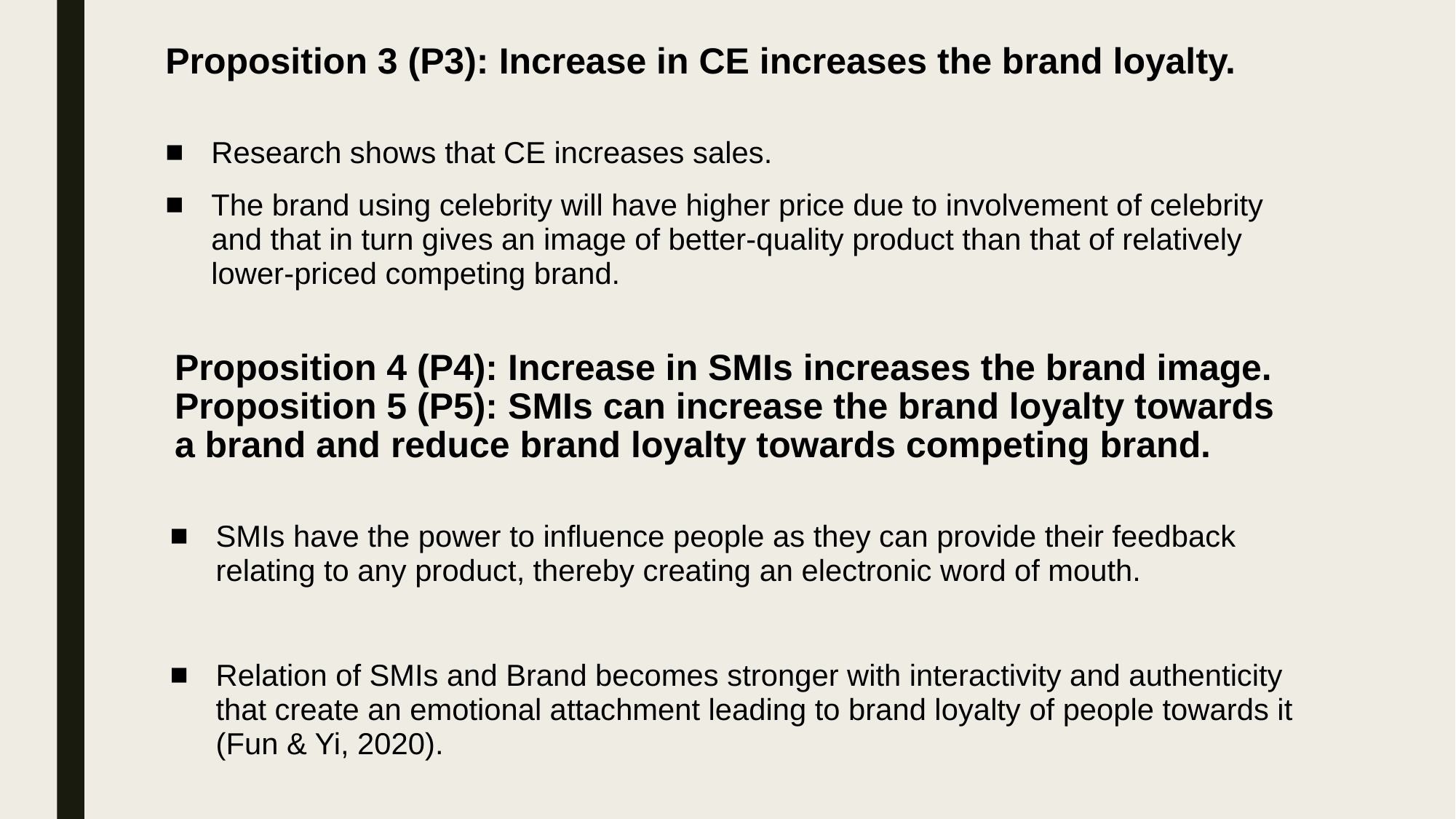

# Proposition 3 (P3): Increase in CE increases the brand loyalty.
Research shows that CE increases sales.
The brand using celebrity will have higher price due to involvement of celebrity and that in turn gives an image of better-quality product than that of relatively lower-priced competing brand.
Proposition 4 (P4): Increase in SMIs increases the brand image.
Proposition 5 (P5): SMIs can increase the brand loyalty towards a brand and reduce brand loyalty towards competing brand.
SMIs have the power to influence people as they can provide their feedback relating to any product, thereby creating an electronic word of mouth.

Relation of SMIs and Brand becomes stronger with interactivity and authenticity that create an emotional attachment leading to brand loyalty of people towards it (Fun & Yi, 2020).